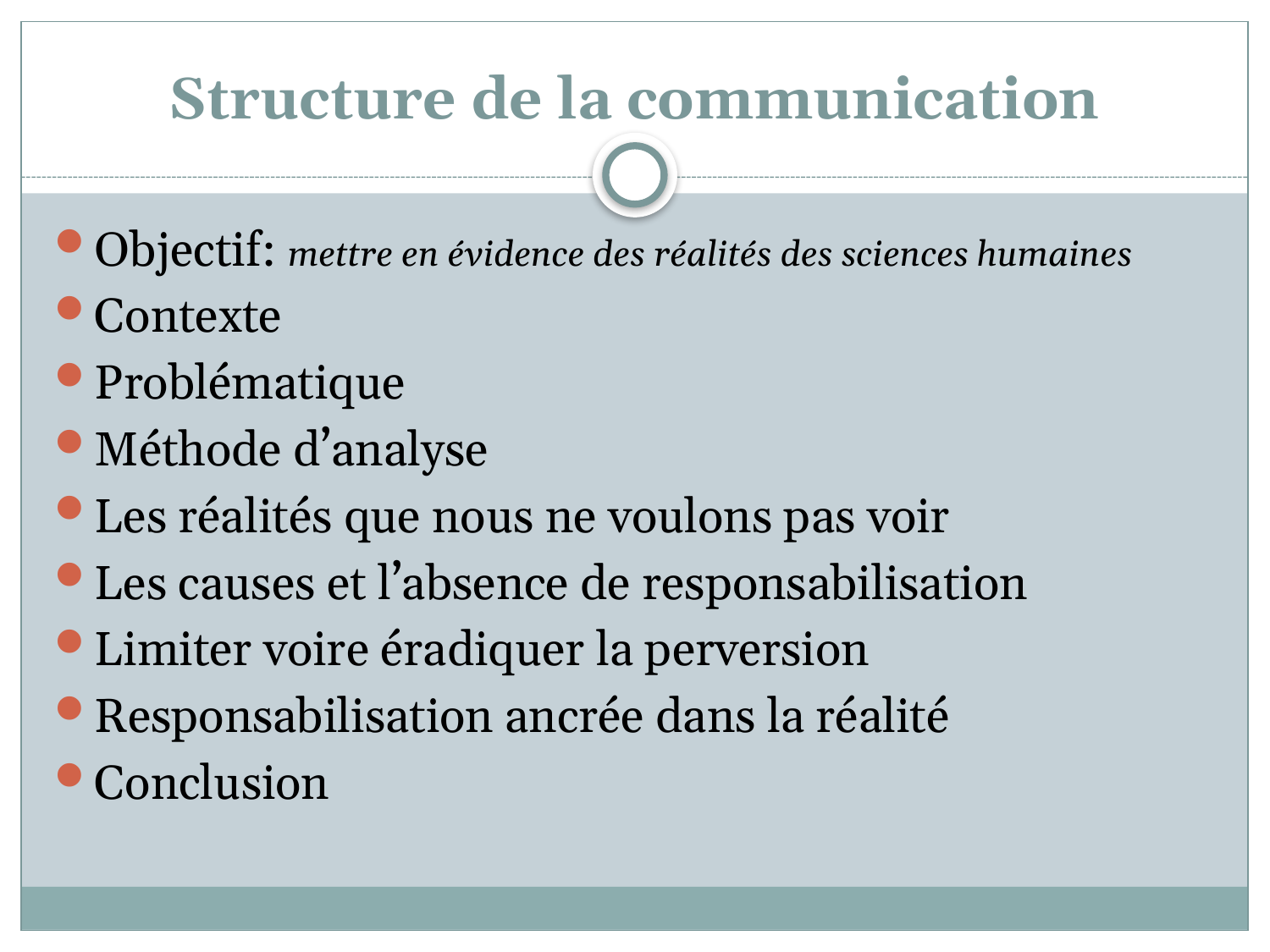

# Structure de la communication
Objectif: mettre en évidence des réalités des sciences humaines
Contexte
Problématique
Méthode d’analyse
Les réalités que nous ne voulons pas voir
Les causes et l’absence de responsabilisation
Limiter voire éradiquer la perversion
Responsabilisation ancrée dans la réalité
Conclusion